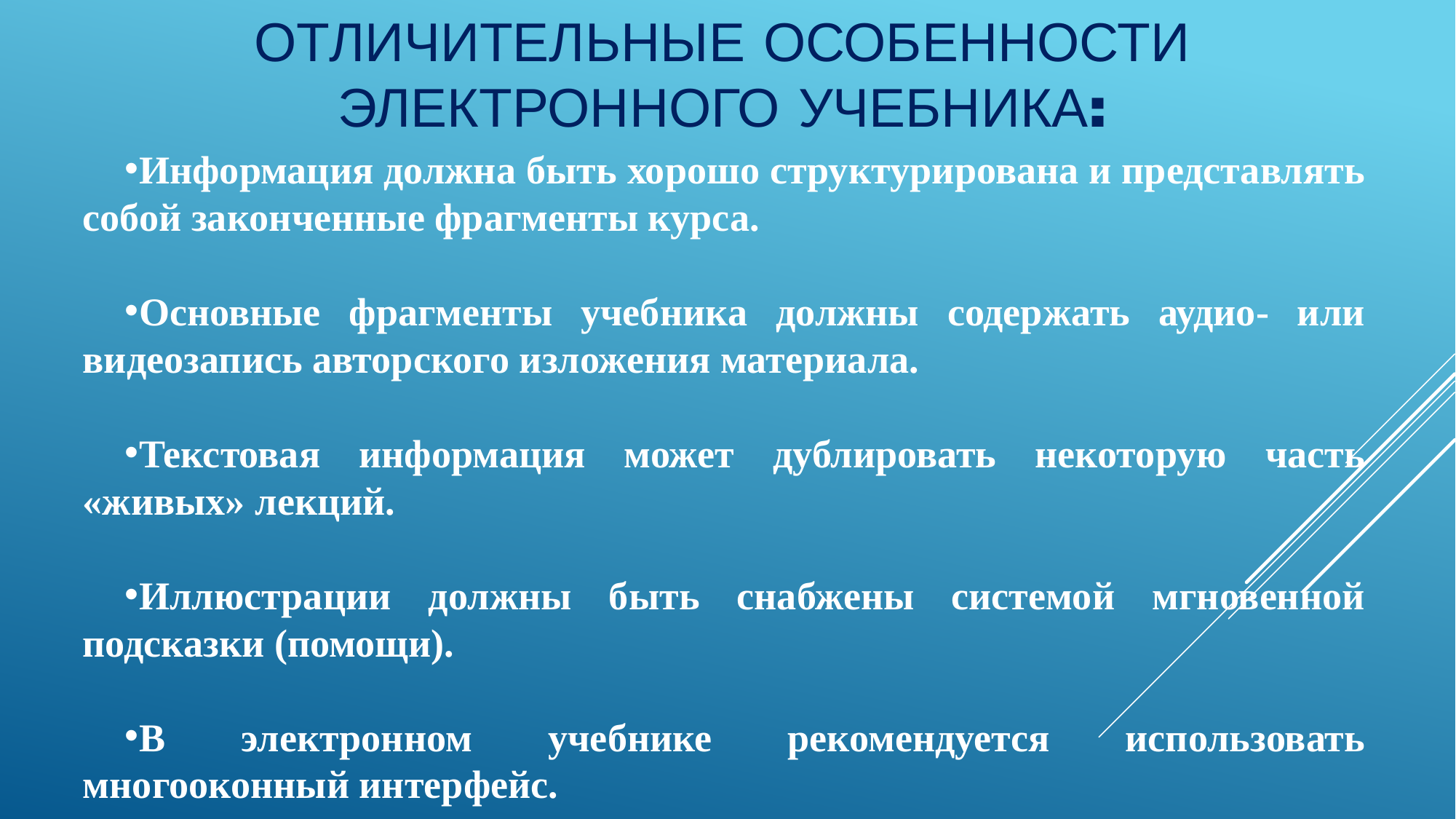

# Отличительные особенности электронного учебника:
Информация должна быть хорошо структурирована и представлять собой законченные фрагменты курса.

Основные фрагменты учебника должны содержать аудио- или видеозапись авторского изложения материала.

Текстовая информация может дублировать некоторую часть «живых» лекций.

Иллюстрации должны быть снабжены системой мгновенной подсказки (помощи).

В электронном учебнике рекомендуется использовать многооконный интерфейс.